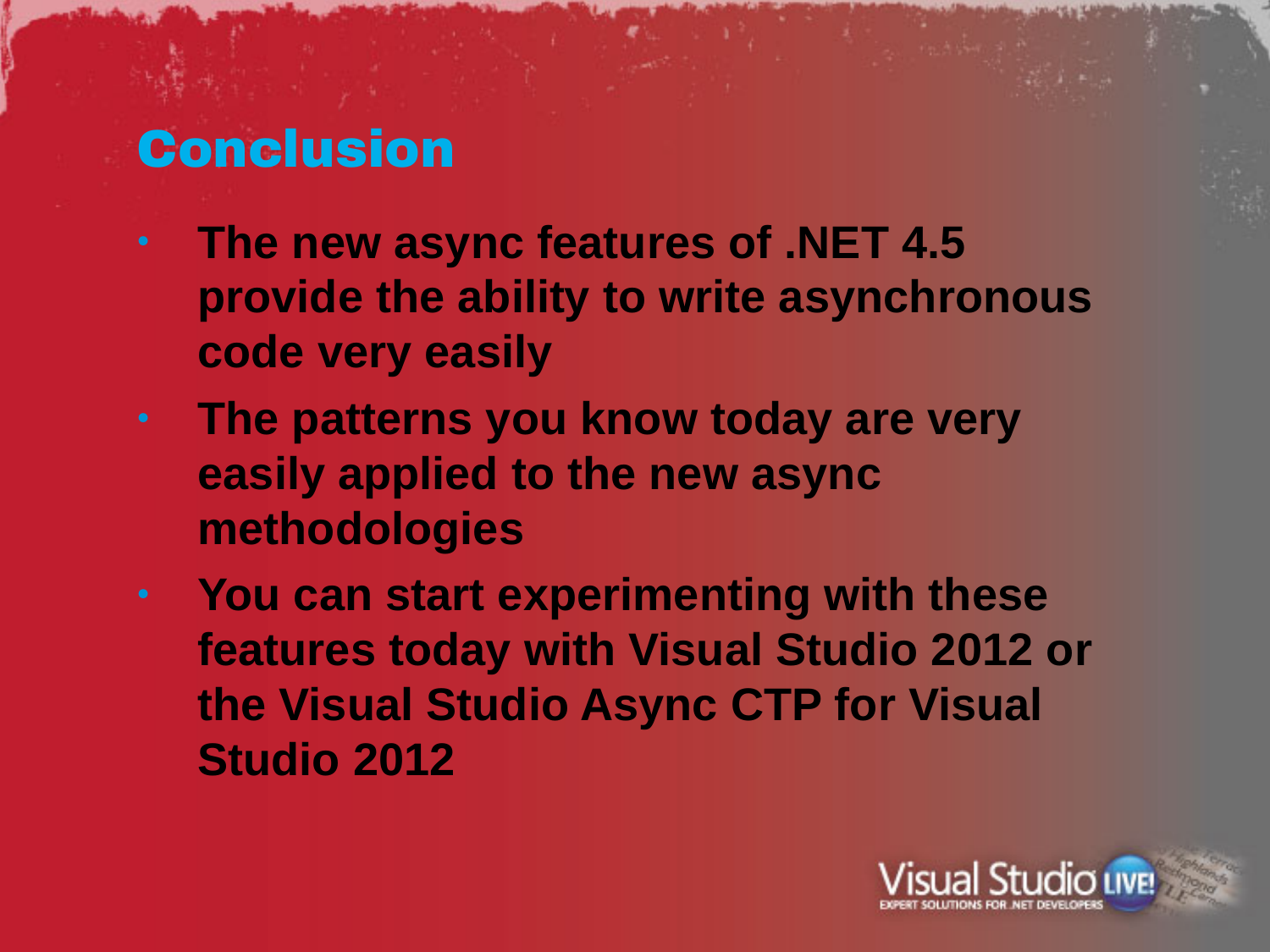

# Conclusion
The new async features of .NET 4.5 provide the ability to write asynchronous code very easily
The patterns you know today are very easily applied to the new async methodologies
You can start experimenting with these features today with Visual Studio 2012 or the Visual Studio Async CTP for Visual Studio 2012